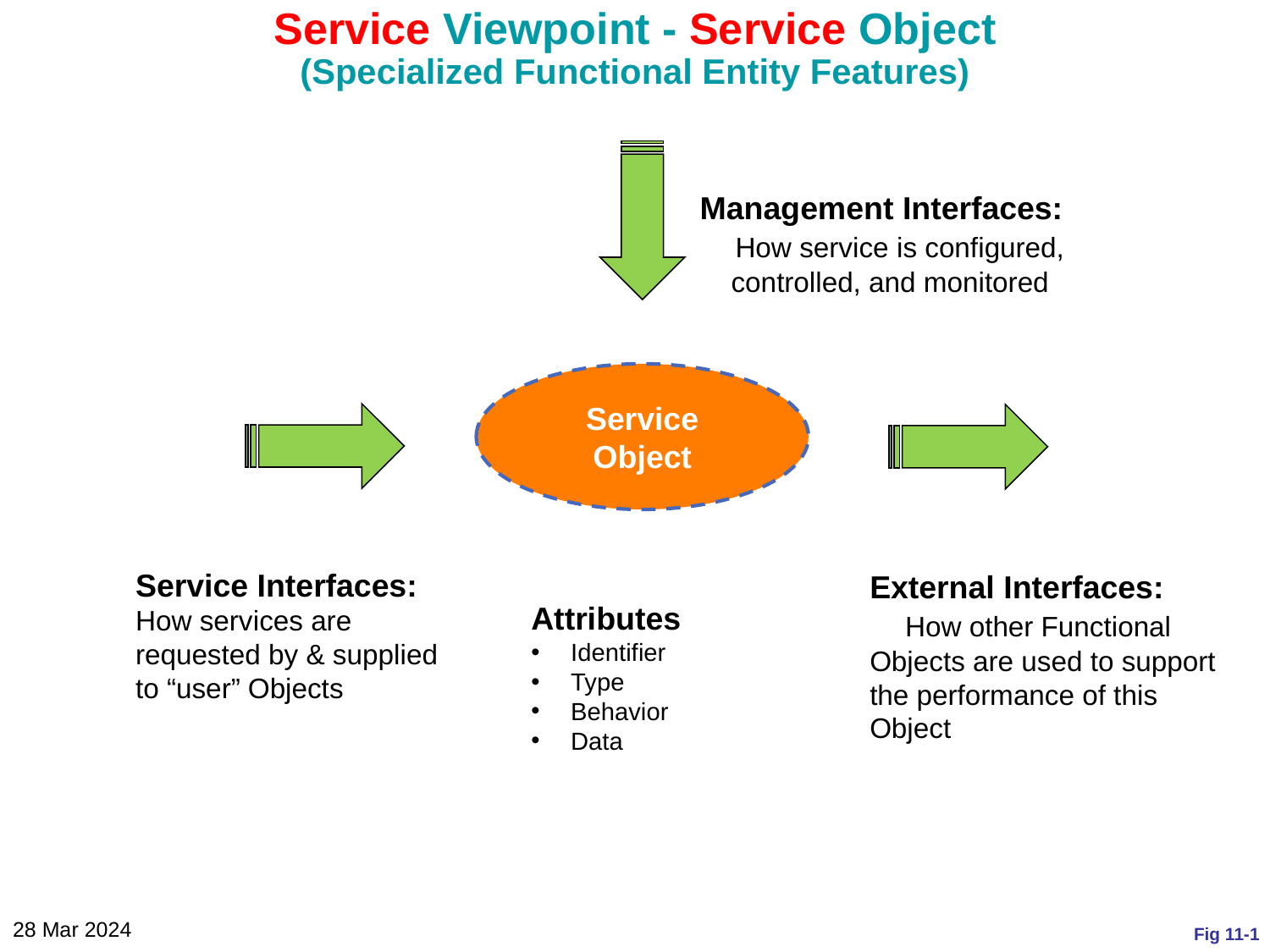

Service Viewpoint - Service Object
(Specialized Functional Entity Features)

Management Interfaces:
    How service is configured,
    controlled, and monitored
Service
Object

Service Interfaces:
How services are
requested by & supplied
to “user” Objects
External Interfaces:
    How other Functional Objects are used to support the performance of this Object

Attributes
Identifier
Type
Behavior
Data
28 Mar 2024
Fig 11-1